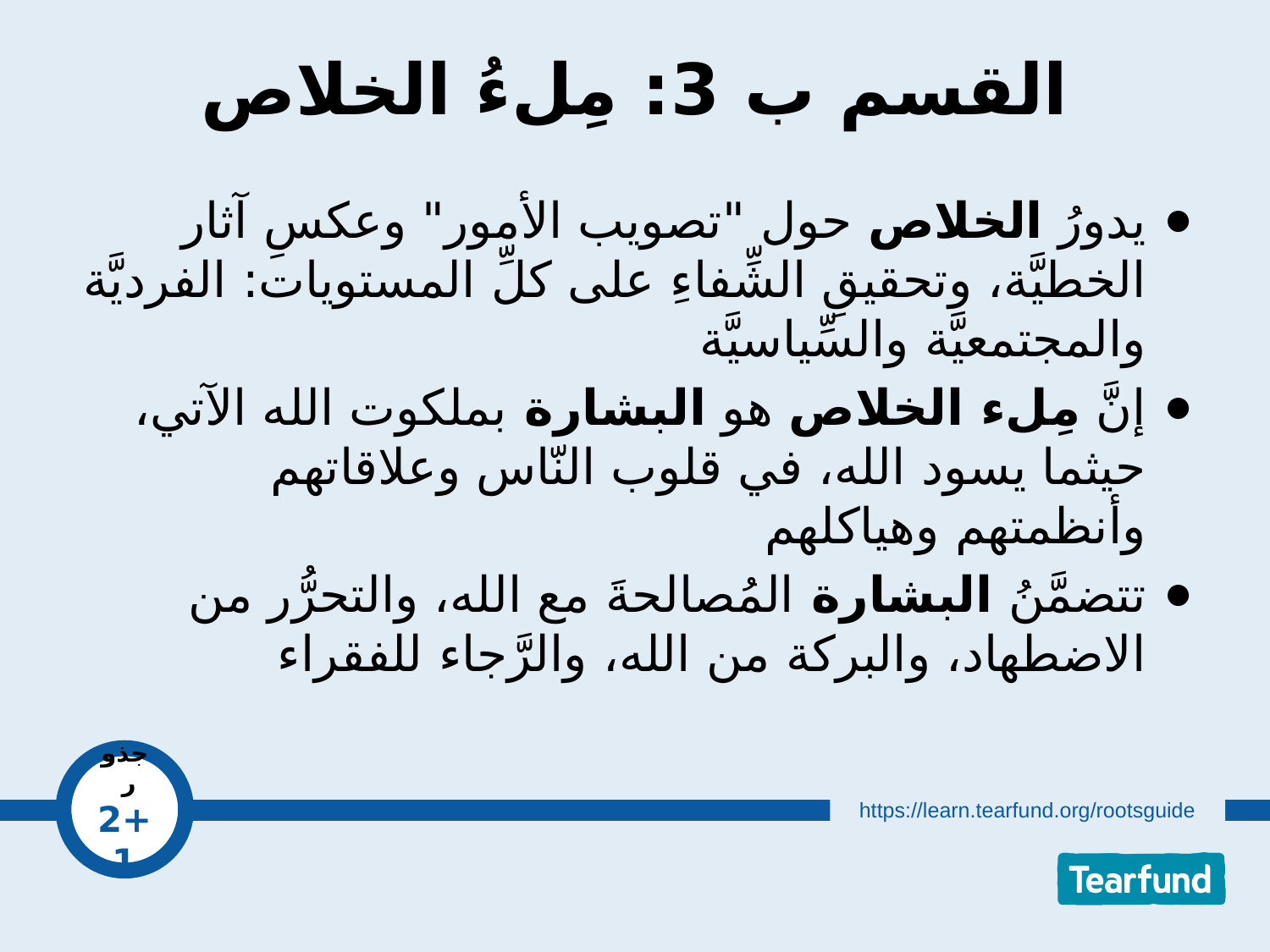

# القسم ب 3: مِلءُ الخلاص
يدورُ الخلاص حول "تصويب الأمور" وعكسِ آثار الخطيَّة، وتحقيقِ الشِّفاءِ على كلِّ المستويات: الفرديَّة والمجتمعيَّة والسِّياسيَّة
إنَّ مِلء الخلاص هو البشارة بملكوت الله الآتي، حيثما يسود الله، في قلوب النّاس وعلاقاتهم وأنظمتهم وهياكلهم
تتضمَّنُ البشارة المُصالحةَ مع الله، والتحرُّر من الاضطهاد، والبركة من الله، والرَّجاء للفقراء